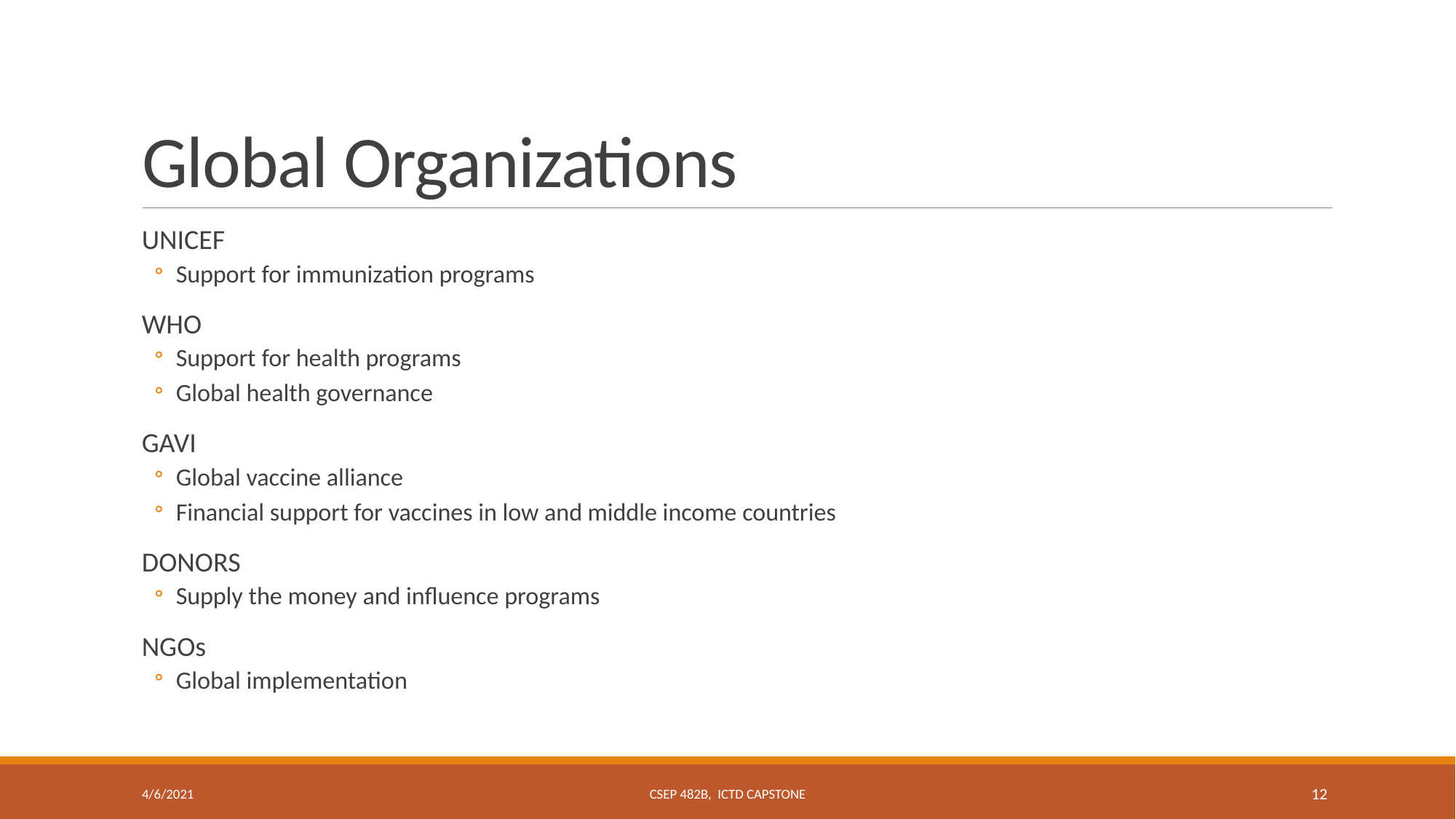

# Global Organizations
UNICEF
Support for immunization programs
WHO
Support for health programs
Global health governance
GAVI
Global vaccine alliance
Financial support for vaccines in low and middle income countries
DONORS
Supply the money and influence programs
NGOs
Global implementation
4/6/2021
CSEP 482B,  ICTD Capstone
12